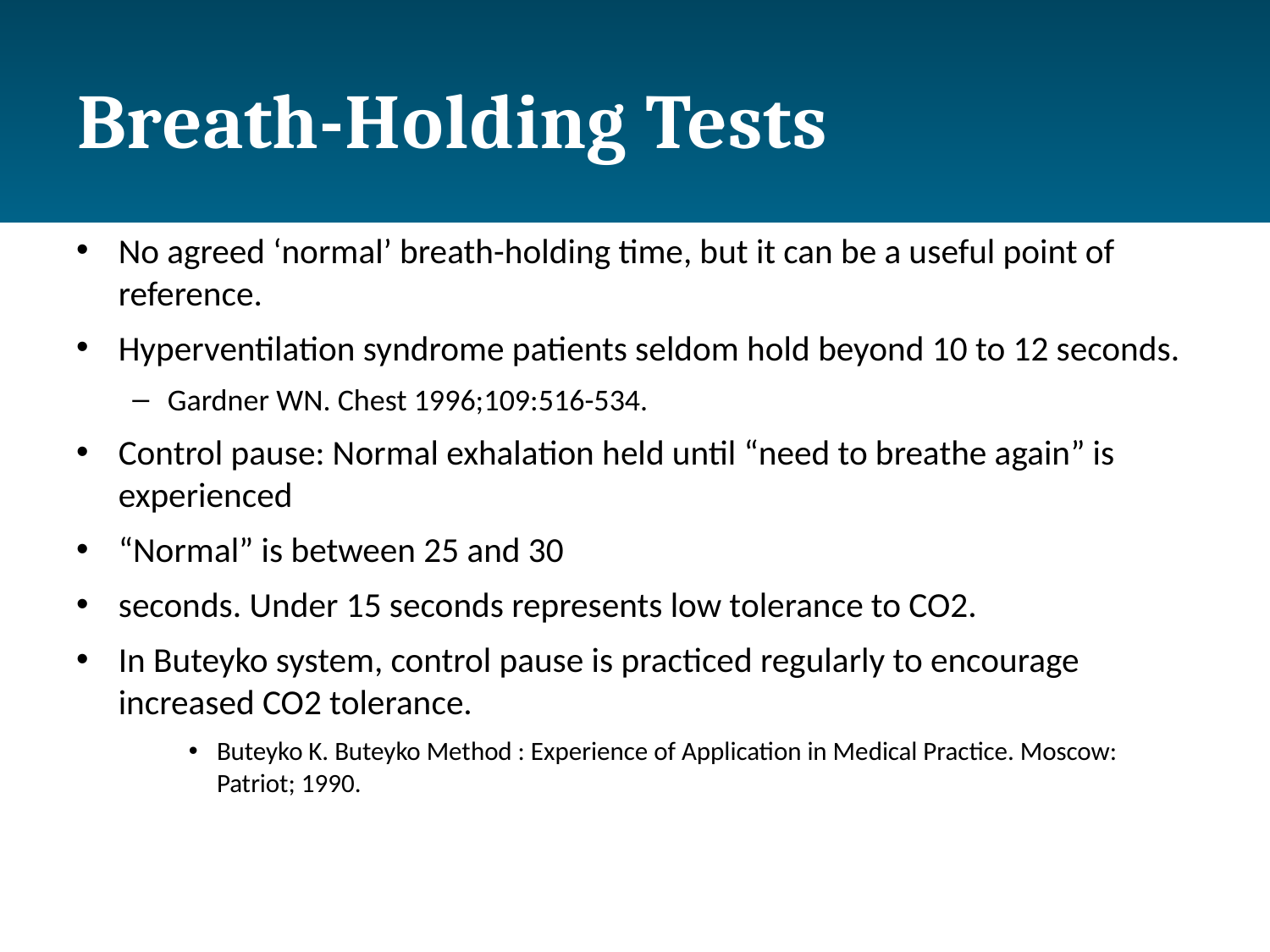

# Breath-Holding Tests
No agreed ‘normal’ breath-holding time, but it can be a useful point of reference.
Hyperventilation syndrome patients seldom hold beyond 10 to 12 seconds.
Gardner WN. Chest 1996;109:516-534.
Control pause: Normal exhalation held until “need to breathe again” is experienced
“Normal” is between 25 and 30
seconds. Under 15 seconds represents low tolerance to CO2.
In Buteyko system, control pause is practiced regularly to encourage increased CO2 tolerance.
Buteyko K. Buteyko Method : Experience of Application in Medical Practice. Moscow: Patriot; 1990.